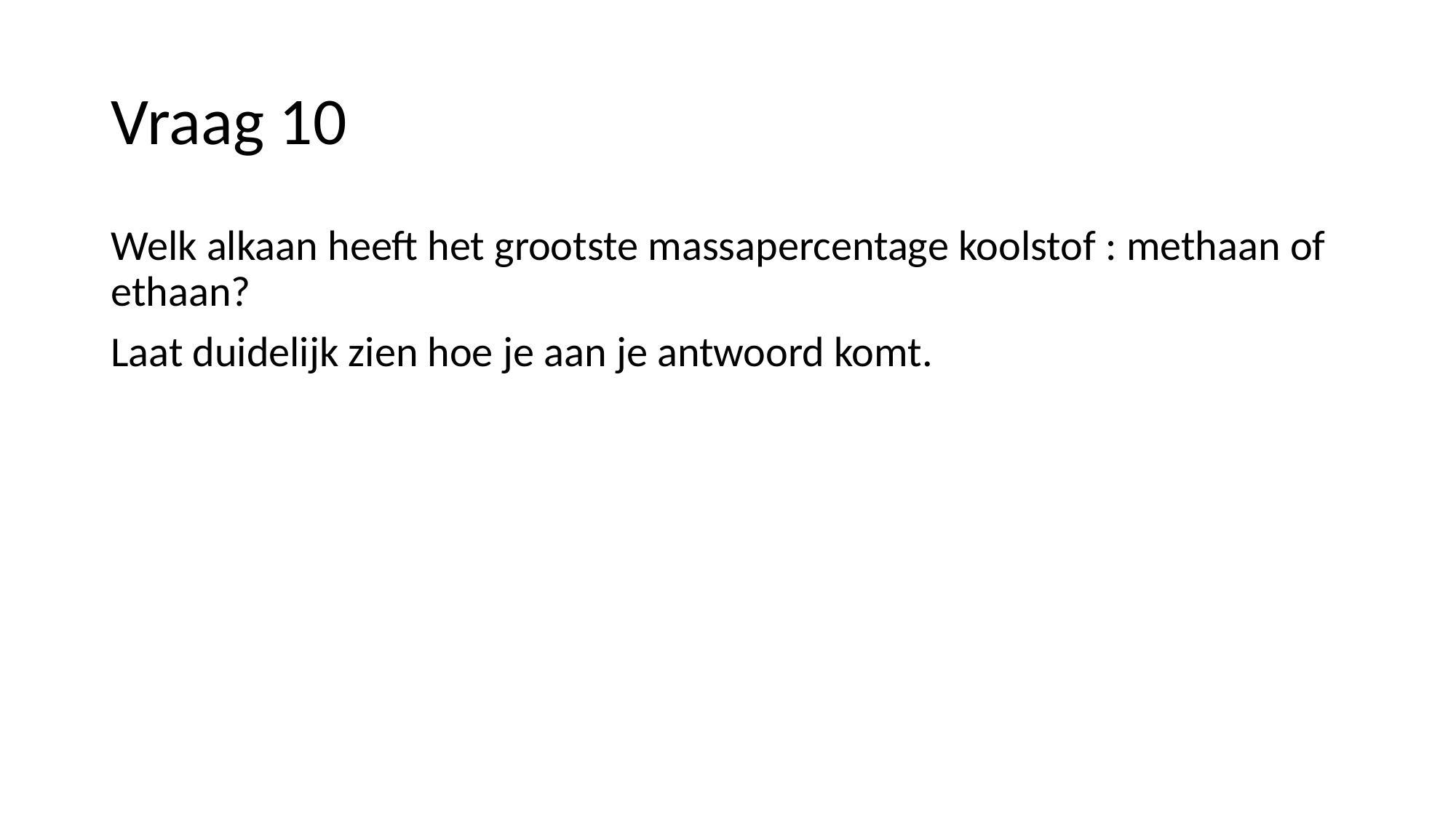

# Vraag 10
Welk alkaan heeft het grootste massapercentage koolstof : methaan of ethaan?
Laat duidelijk zien hoe je aan je antwoord komt.